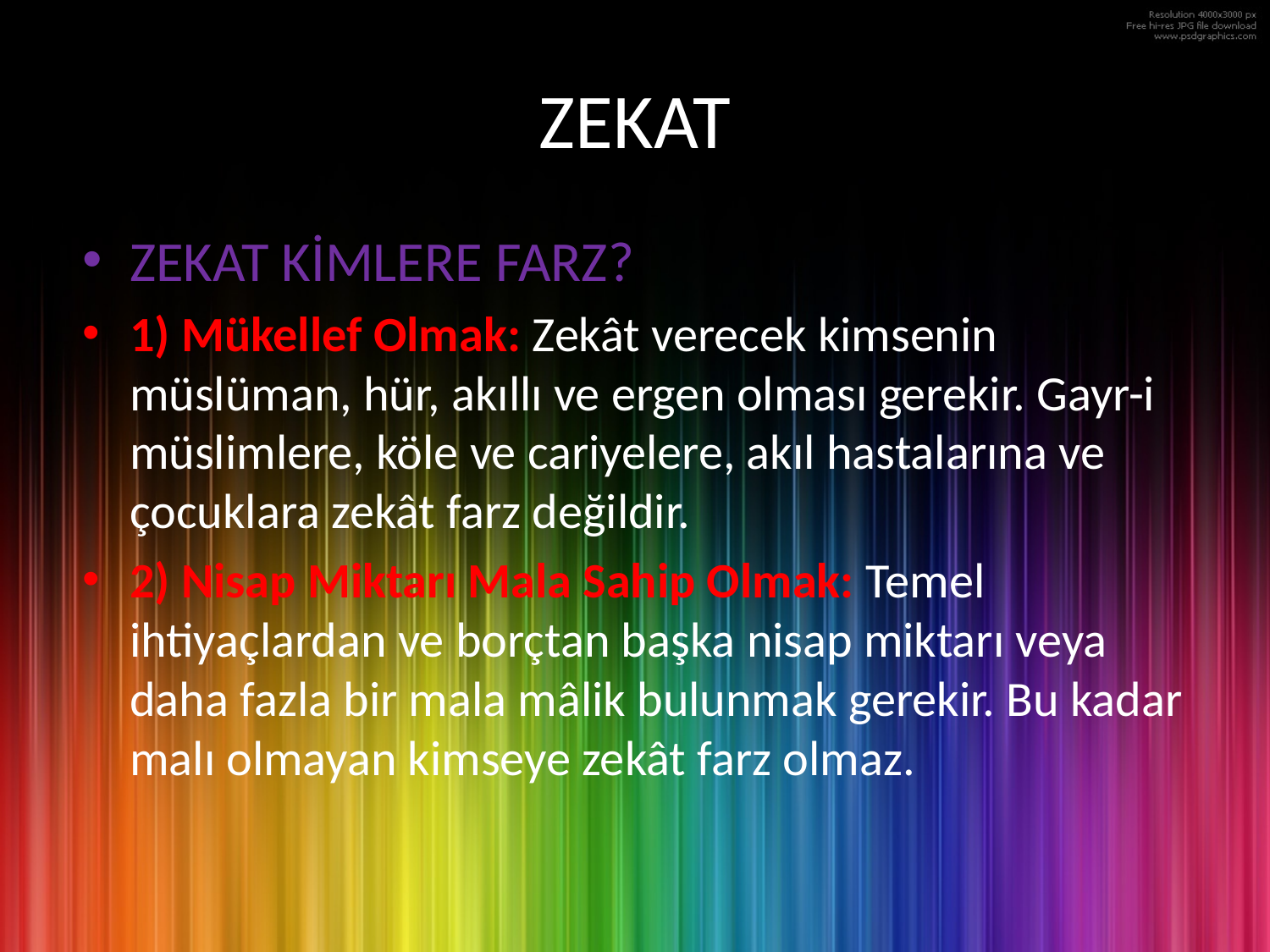

# ZEKAT
ZEKAT KİMLERE FARZ?
1) Mükellef Olmak: Zekât verecek kimsenin müslüman, hür, akıllı ve ergen olması gerekir. Gayr-i müslimlere, köle ve cariyelere, akıl hastalarına ve çocuklara zekât farz değildir.
2) Nisap Miktarı Mala Sahip Olmak: Temel ihtiyaçlardan ve borçtan başka nisap miktarı veya daha fazla bir mala mâlik bulunmak gerekir. Bu kadar malı olmayan kimseye zekât farz olmaz.